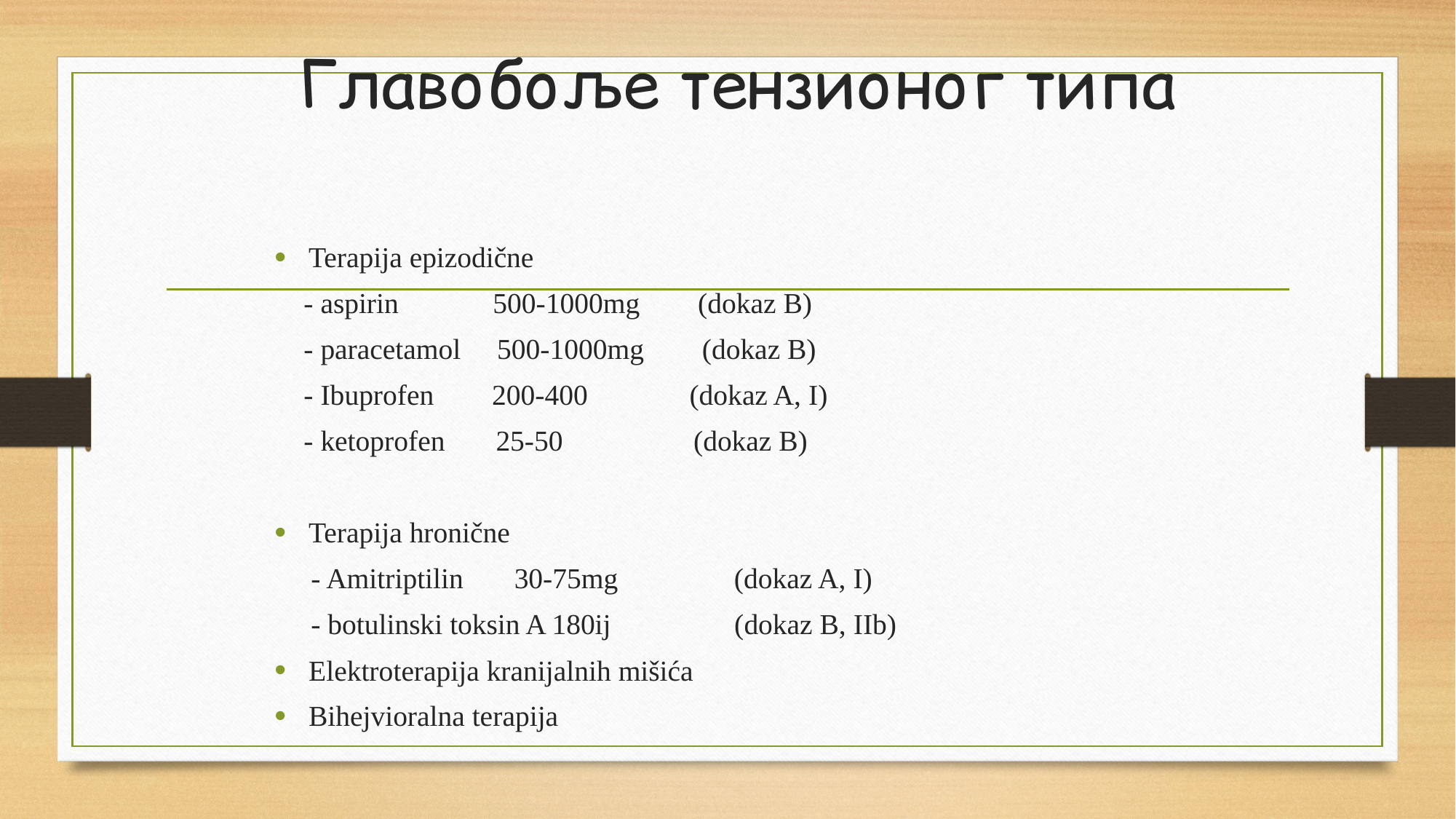

# Главобоље тензионог типа
Terapija epizodične
    - aspirin             500-1000mg        (dokaz B)
    - paracetamol     500-1000mg        (dokaz B)
    - Ibuprofen        200-400              (dokaz A, I)
    - ketoprofen       25-50                  (dokaz B)

Terapija hronične
     - Amitriptilin       30-75mg                (dokaz A, I)
     - botulinski toksin A 180ij                 (dokaz B, IIb)
Elektroterapija kranijalnih mišića
Bihejvioralna terapija